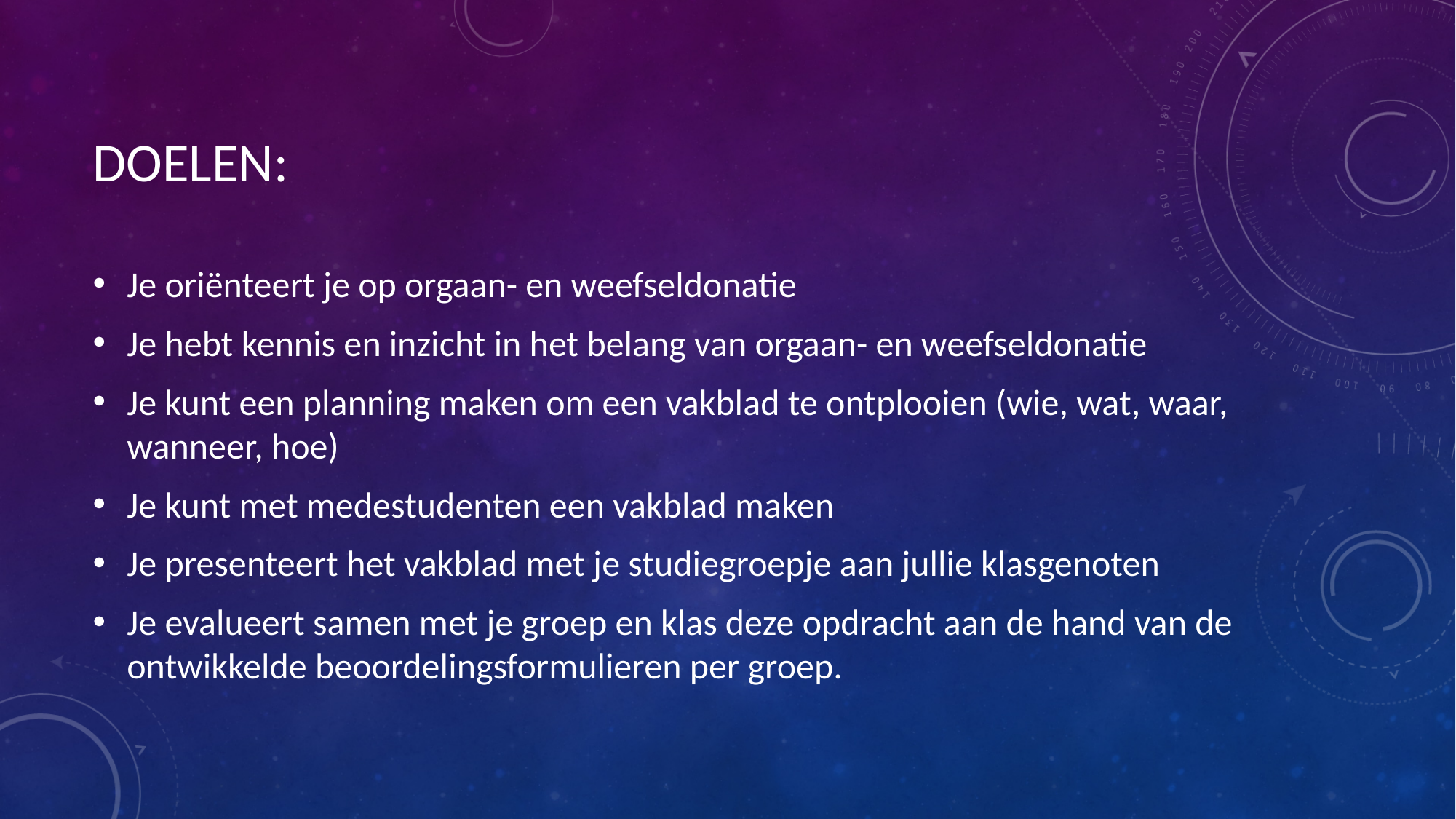

# Doelen:
Je oriënteert je op orgaan- en weefseldonatie
Je hebt kennis en inzicht in het belang van orgaan- en weefseldonatie
Je kunt een planning maken om een vakblad te ontplooien (wie, wat, waar, wanneer, hoe)
Je kunt met medestudenten een vakblad maken
Je presenteert het vakblad met je studiegroepje aan jullie klasgenoten
Je evalueert samen met je groep en klas deze opdracht aan de hand van de ontwikkelde beoordelingsformulieren per groep.